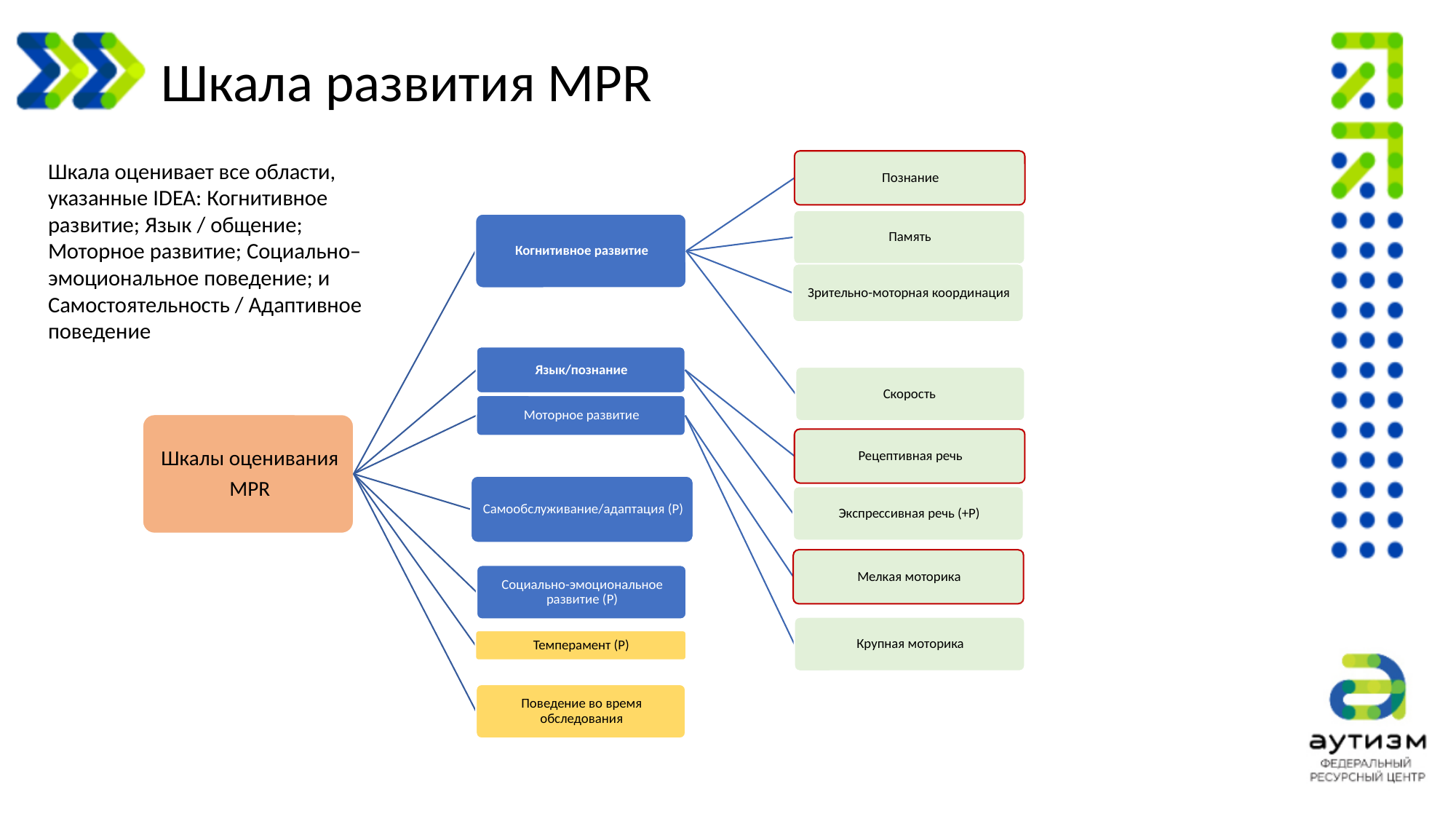

Шкала развития MPR
Шкалы оценивания
MPR

Когнитивное развитие

Познание

Память

Зрительно-моторная координация

Скорость

Язык/познание

Рецептивная речь

Экспрессивная речь (+Р)

Самообслуживание/адаптация (Р)

Социально-эмоциональное развитие (Р)

Моторное развитие

Мелкая моторика

Крупная моторика

Темперамент (Р)

Поведение во время обследования
Шкала оценивает все области, указанные IDEA: Когнитивное развитие; Язык / общение; Моторное развитие; Социально–эмоциональное поведение; и Самостоятельность / Адаптивное поведение